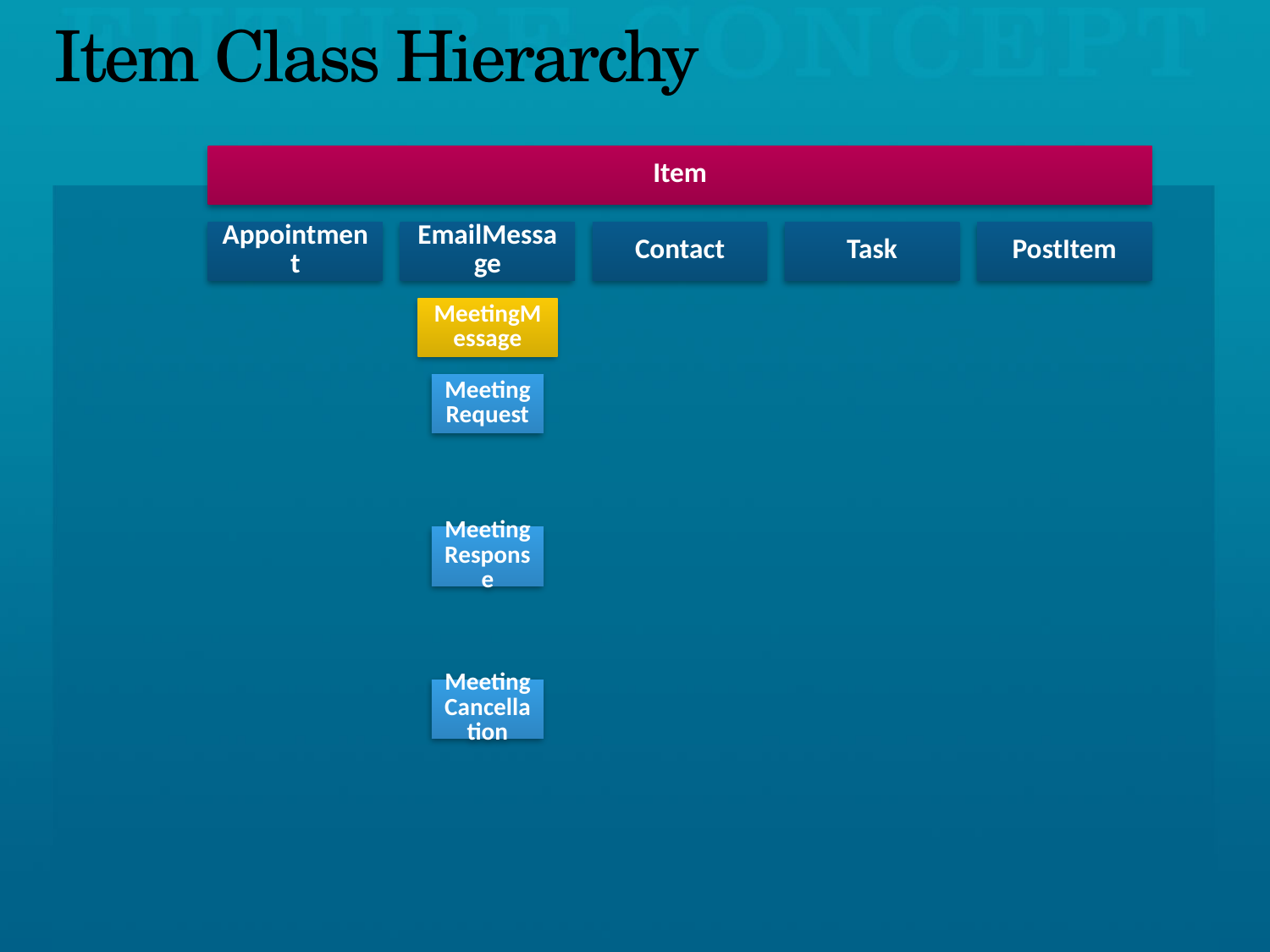

# Item Class Hierarchy
Item
Appointment
Contact
Task
MeetingMessage
PostItem
MeetingRequest
MeetingResponse
MeetingCancellation
EmailMessage